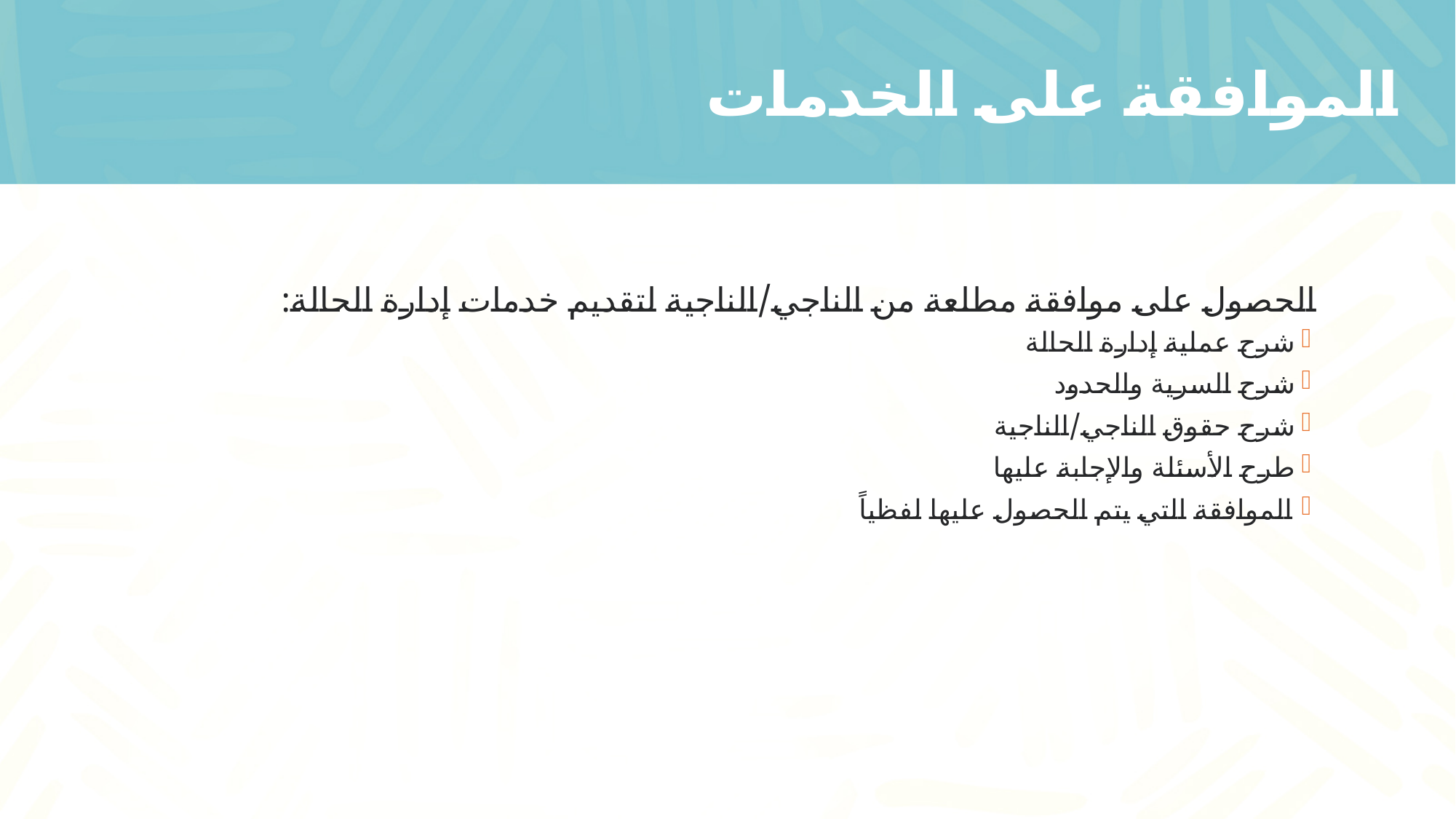

الموافقة على الخدمات
الحصول على موافقة مطلعة من الناجي/الناجية لتقديم خدمات إدارة الحالة:
شرح عملية إدارة الحالة
شرح السرية والحدود
شرح حقوق الناجي/الناجية
طرح الأسئلة والإجابة عليها
الموافقة التي يتم الحصول عليها لفظياً